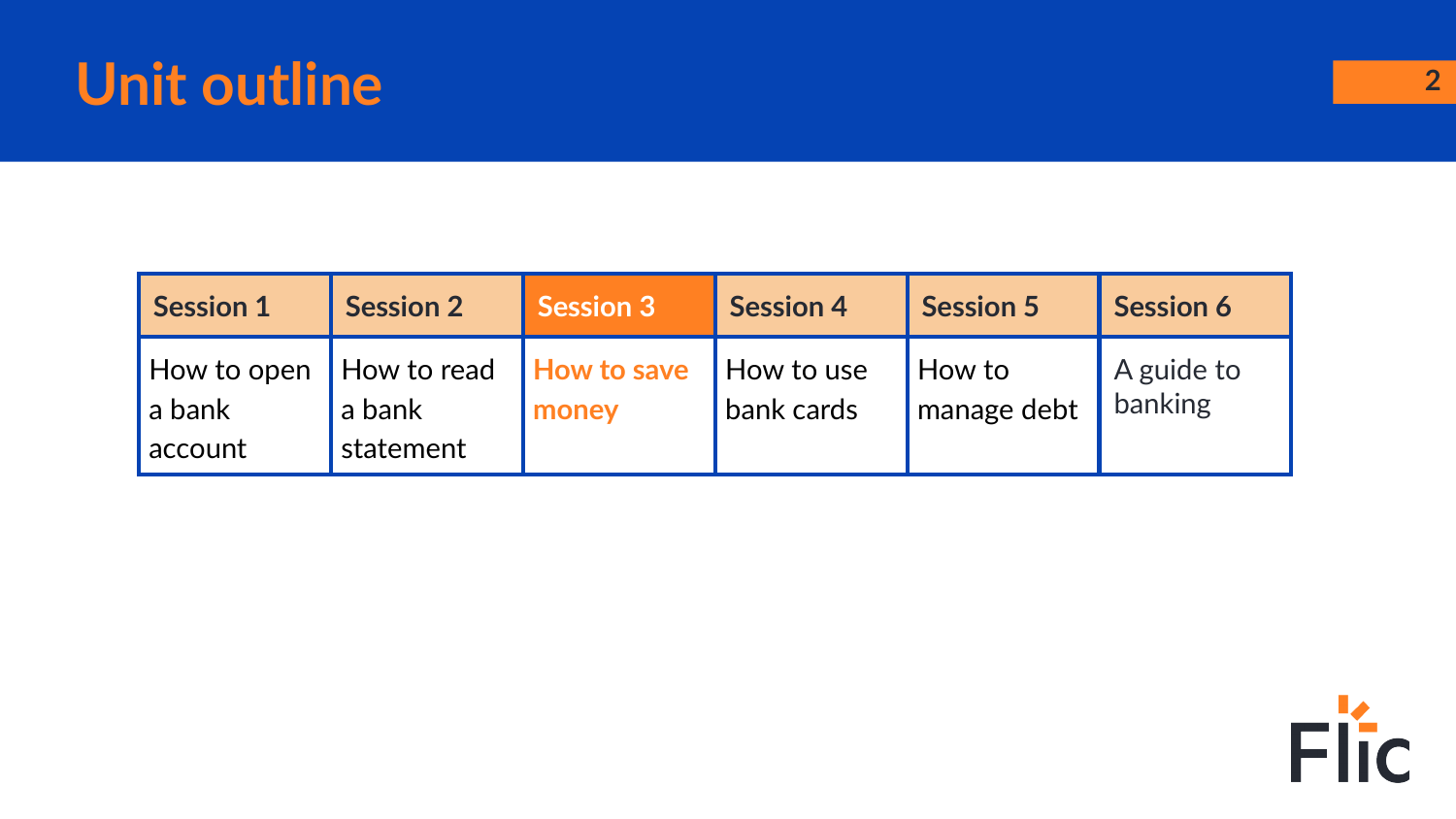

# Unit outline

2
| Session 1 | Session 2 | Session 3 | Session 4 | Session 5 | Session 6 |
| --- | --- | --- | --- | --- | --- |
| How to open a bank account | How to read a bank statement | How to save money | How to use bank cards | How to manage debt | A guide to banking |